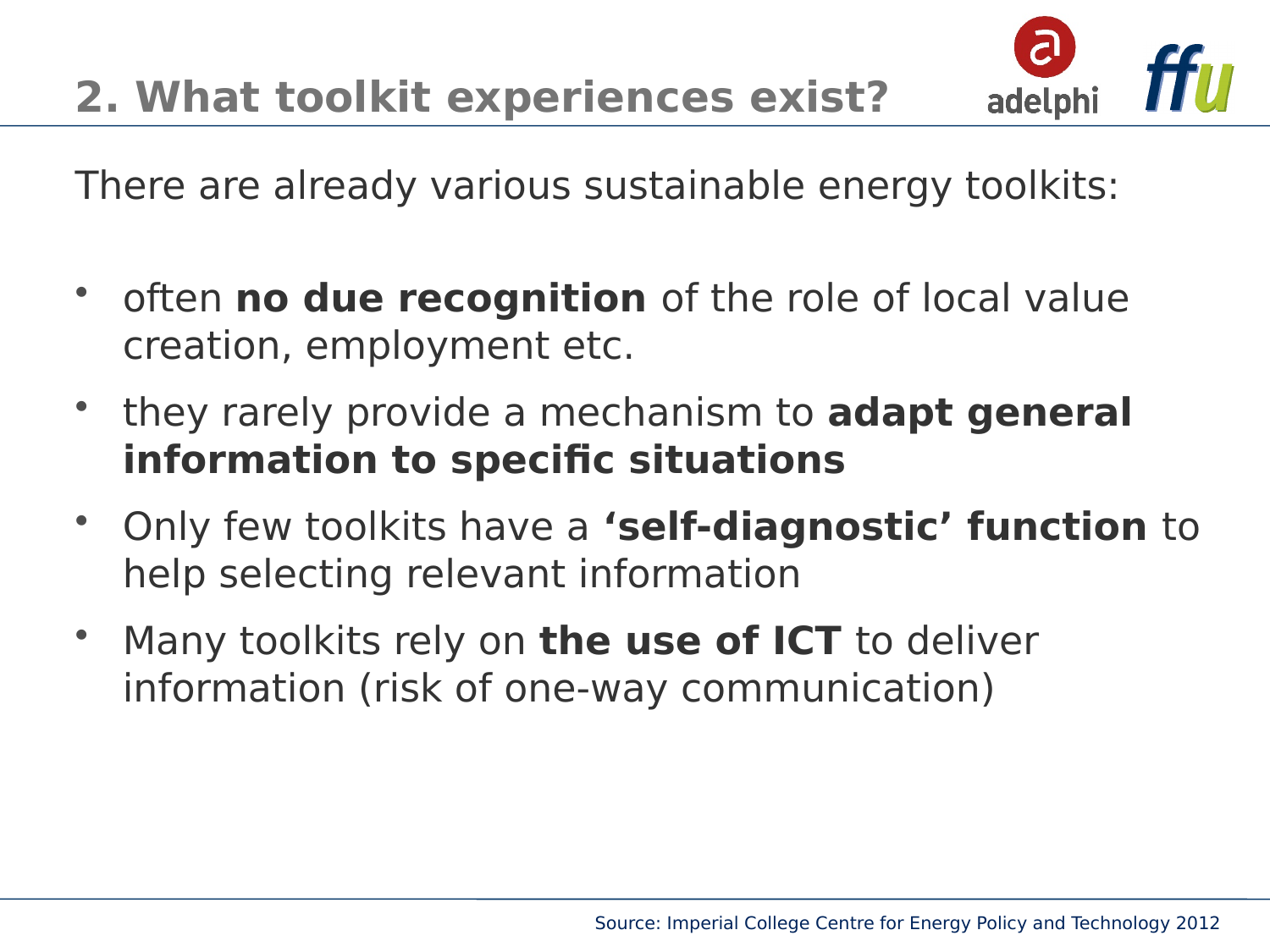

# 2. What toolkit experiences exist?
There are already various sustainable energy toolkits:

often no due recognition of the role of local value creation, employment etc.
they rarely provide a mechanism to adapt general information to specific situations
Only few toolkits have a ‘self-diagnostic’ function to help selecting relevant information
Many toolkits rely on the use of ICT to deliver information (risk of one-way communication)

Source: Imperial College Centre for Energy Policy and Technology 2012